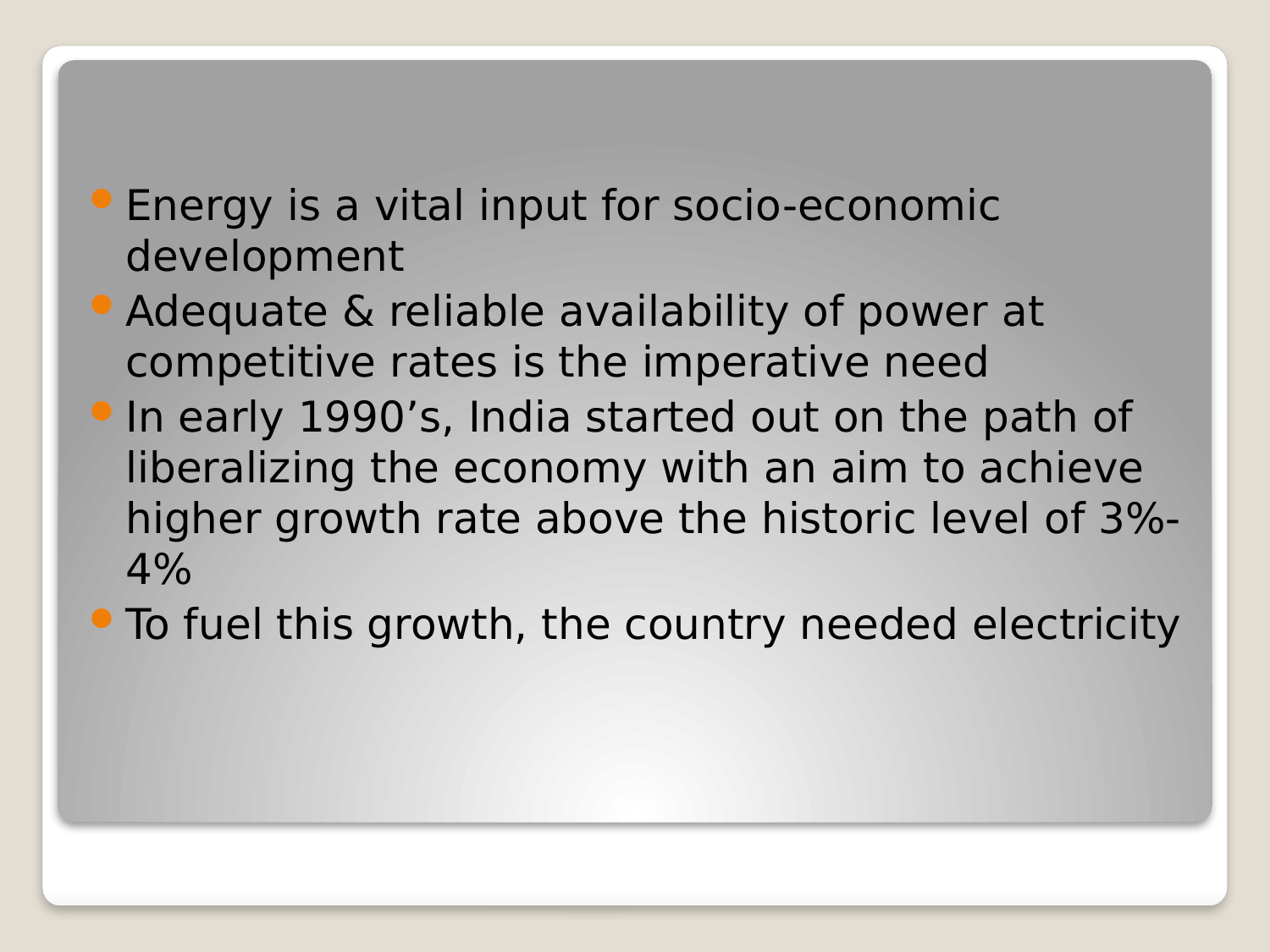

Energy is a vital input for socio-economic development
Adequate & reliable availability of power at competitive rates is the imperative need
In early 1990’s, India started out on the path of liberalizing the economy with an aim to achieve higher growth rate above the historic level of 3%-4%
To fuel this growth, the country needed electricity